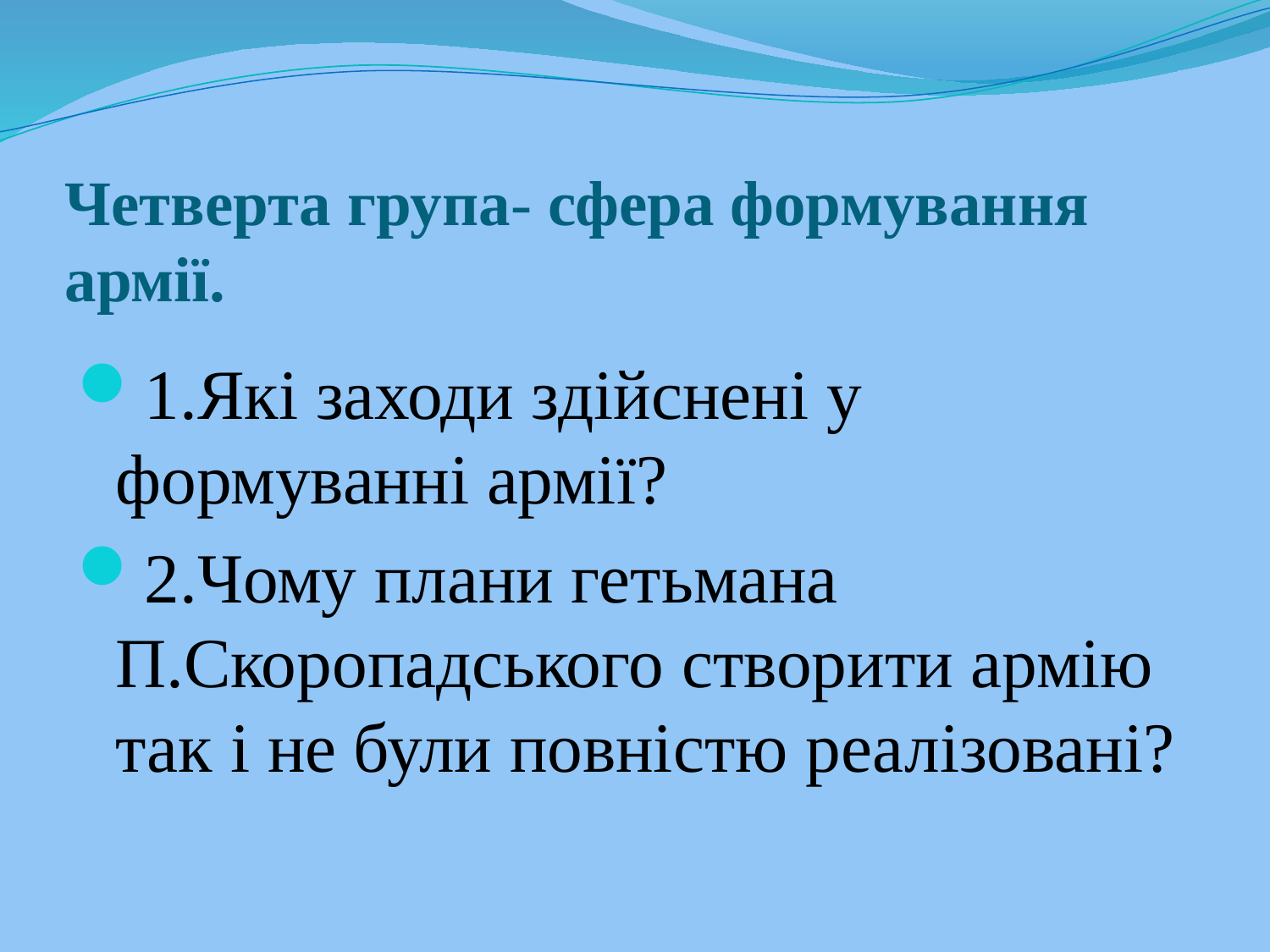

# Четверта група- сфера формування армії.
1.Які заходи здійснені у формуванні армії?
2.Чому плани гетьмана П.Скоропадського створити армію так і не були повністю реалізовані?